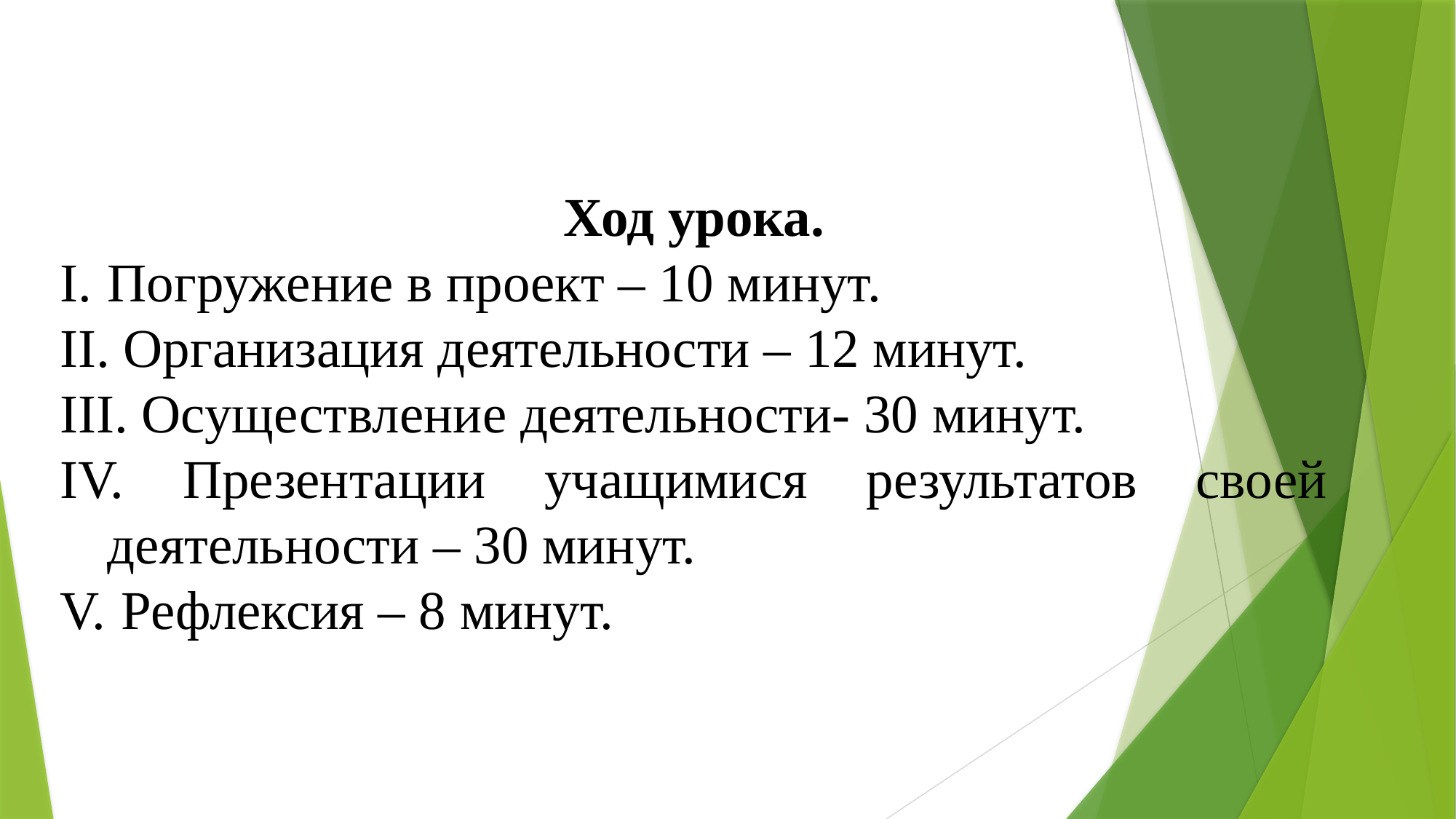

Ход урока.
Погружение в проект – 10 минут.
 Организация деятельности – 12 минут.
 Осуществление деятельности- 30 минут.
 Презентации учащимися результатов своей деятельности – 30 минут.
 Рефлексия – 8 минут.